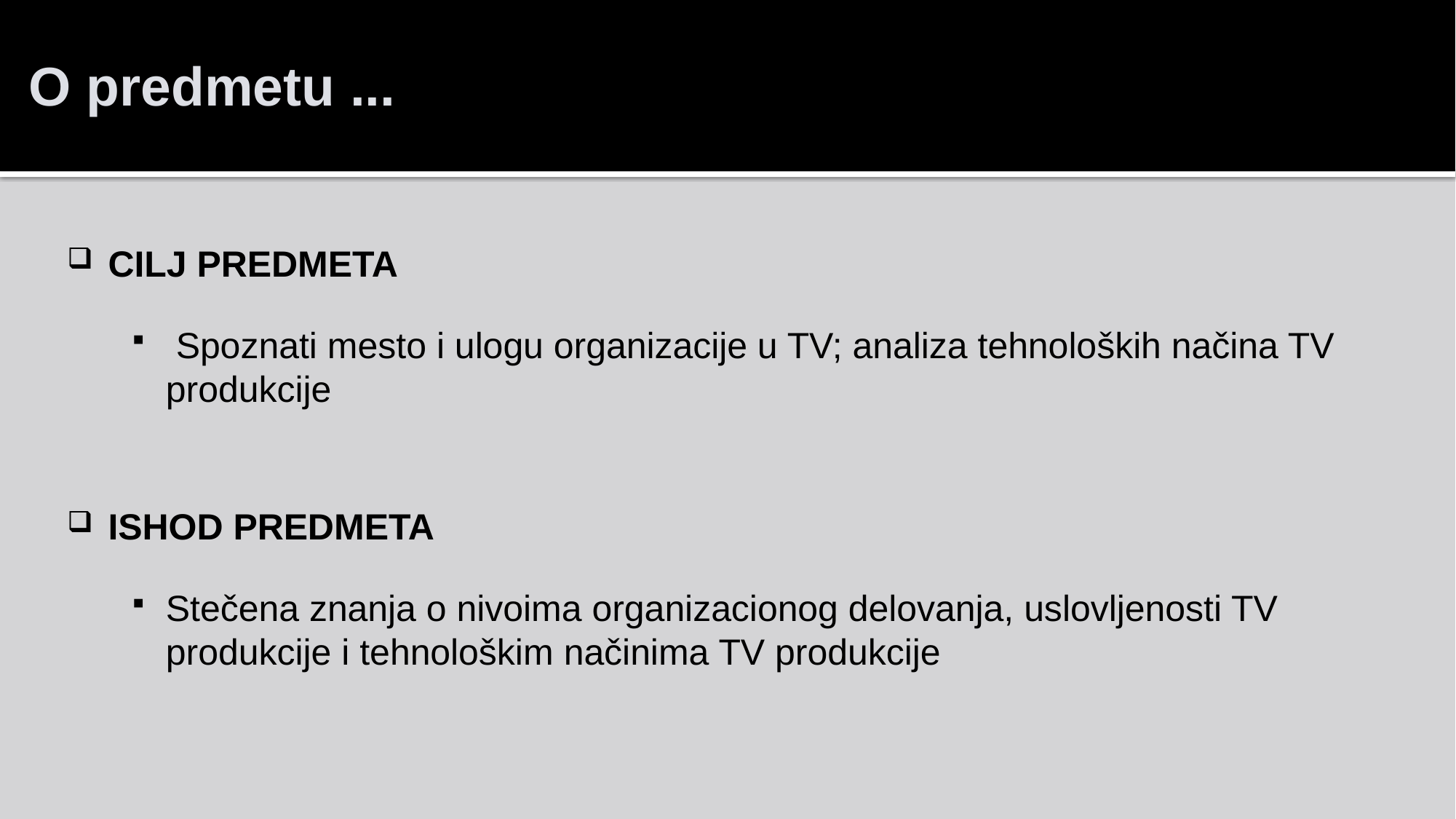

# O predmetu ...

CILJ PREDMETA

 Spoznati mesto i ulogu organizacije u TV; analiza tehnoloških načina TV   produkcije

ISHOD PREDMETA

Stečena znanja o nivoima organizacionog delovanja, uslovljenosti TV produkcije i tehnološkim načinima TV produkcije